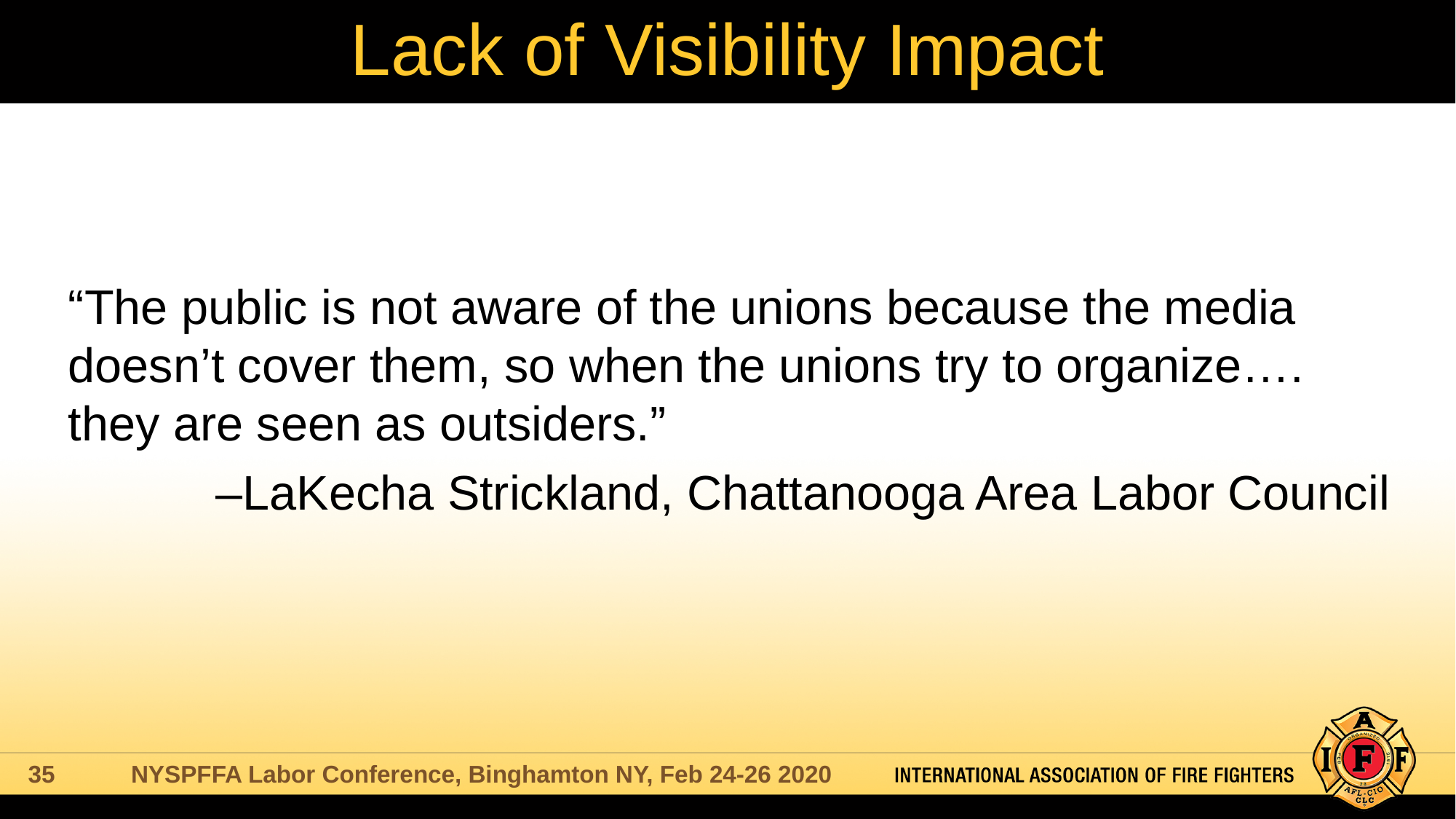

# Lack of Visibility Impact

“The public is not aware of the unions because the media doesn’t cover them, so when the unions try to organize…. they are seen as outsiders.”
–LaKecha Strickland, Chattanooga Area Labor Council
NYSPFFA Labor Conference, Binghamton NY, Feb 24-26 2020